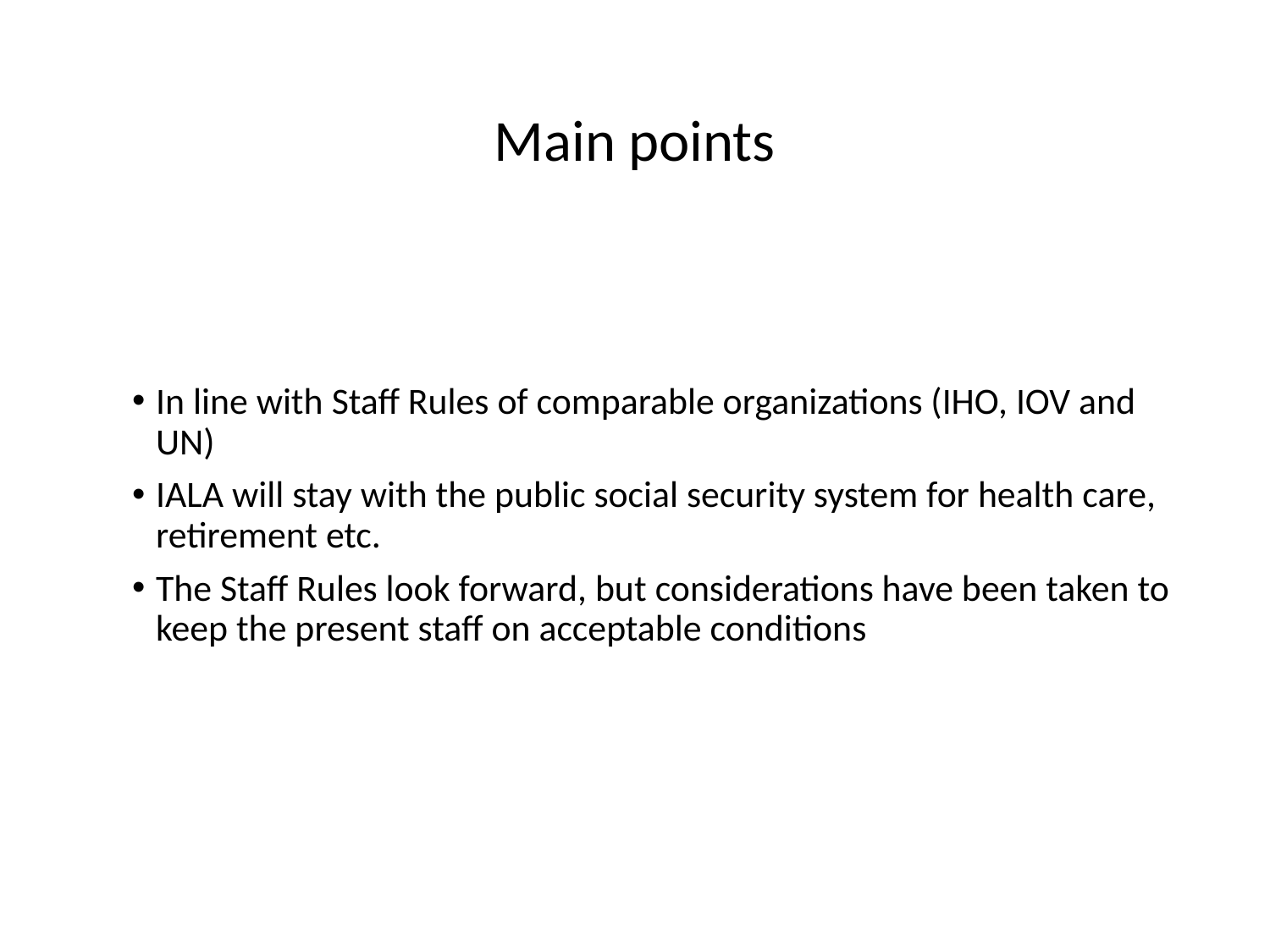

# Main points
In line with Staff Rules of comparable organizations (IHO, IOV and UN)
IALA will stay with the public social security system for health care, retirement etc.
The Staff Rules look forward, but considerations have been taken to keep the present staff on acceptable conditions